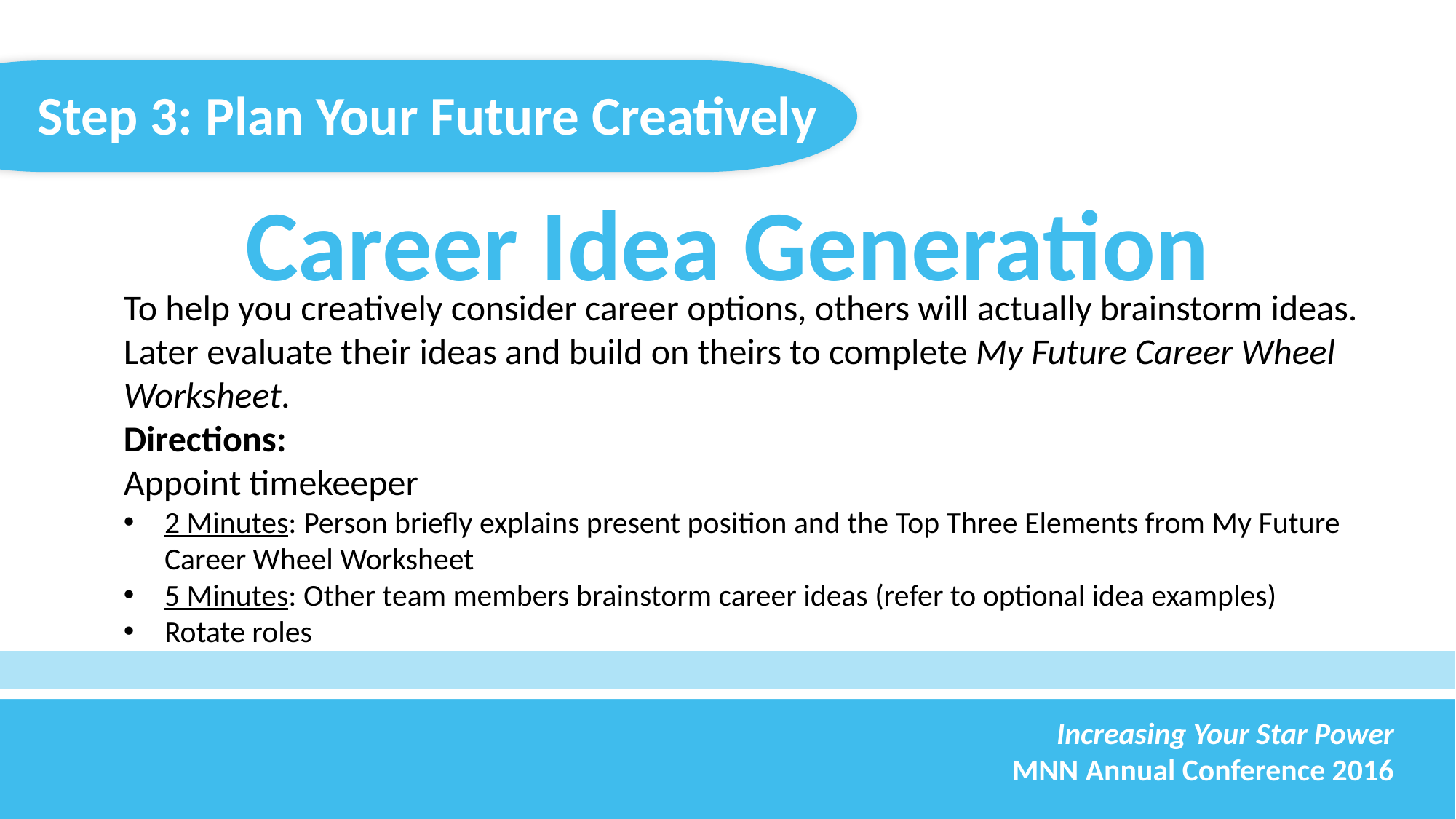

Step 3: Plan Your Future Creatively
Career Idea Generation
To help you creatively consider career options, others will actually brainstorm ideas. Later evaluate their ideas and build on theirs to complete My Future Career Wheel Worksheet.
Directions:
Appoint timekeeper
2 Minutes: Person briefly explains present position and the Top Three Elements from My Future Career Wheel Worksheet
5 Minutes: Other team members brainstorm career ideas (refer to optional idea examples)
Rotate roles

Increasing Your Star Power
MNN Annual Conference 2016